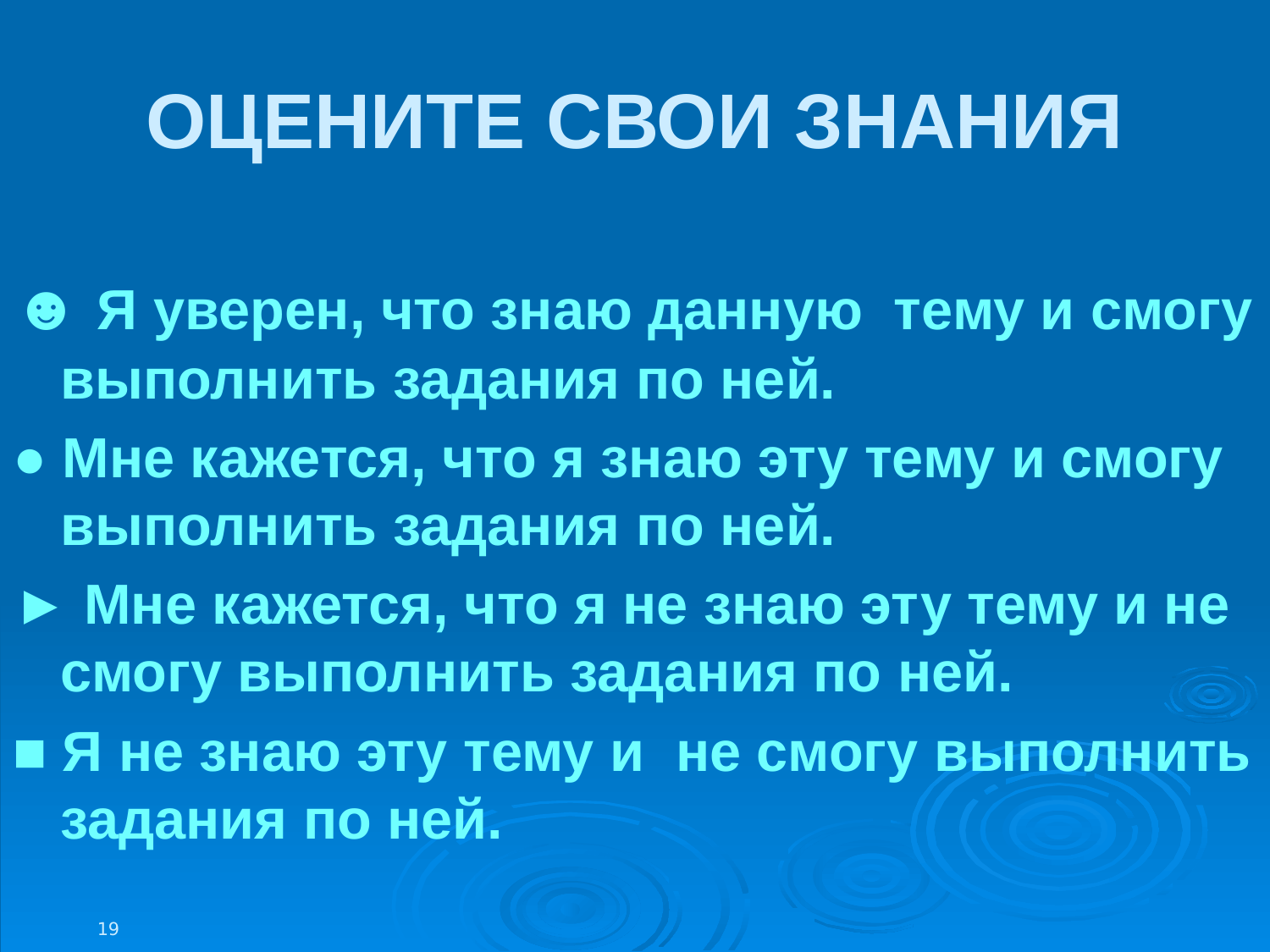

ОЦЕНИТЕ СВОИ ЗНАНИЯ
☻ Я уверен, что знаю данную  тему и смогу выполнить задания по ней.
● Мне кажется, что я знаю эту тему и смогу выполнить задания по ней.
► Мне кажется, что я не знаю эту тему и не смогу выполнить задания по ней.
■ Я не знаю эту тему и  не смогу выполнить задания по ней.

19